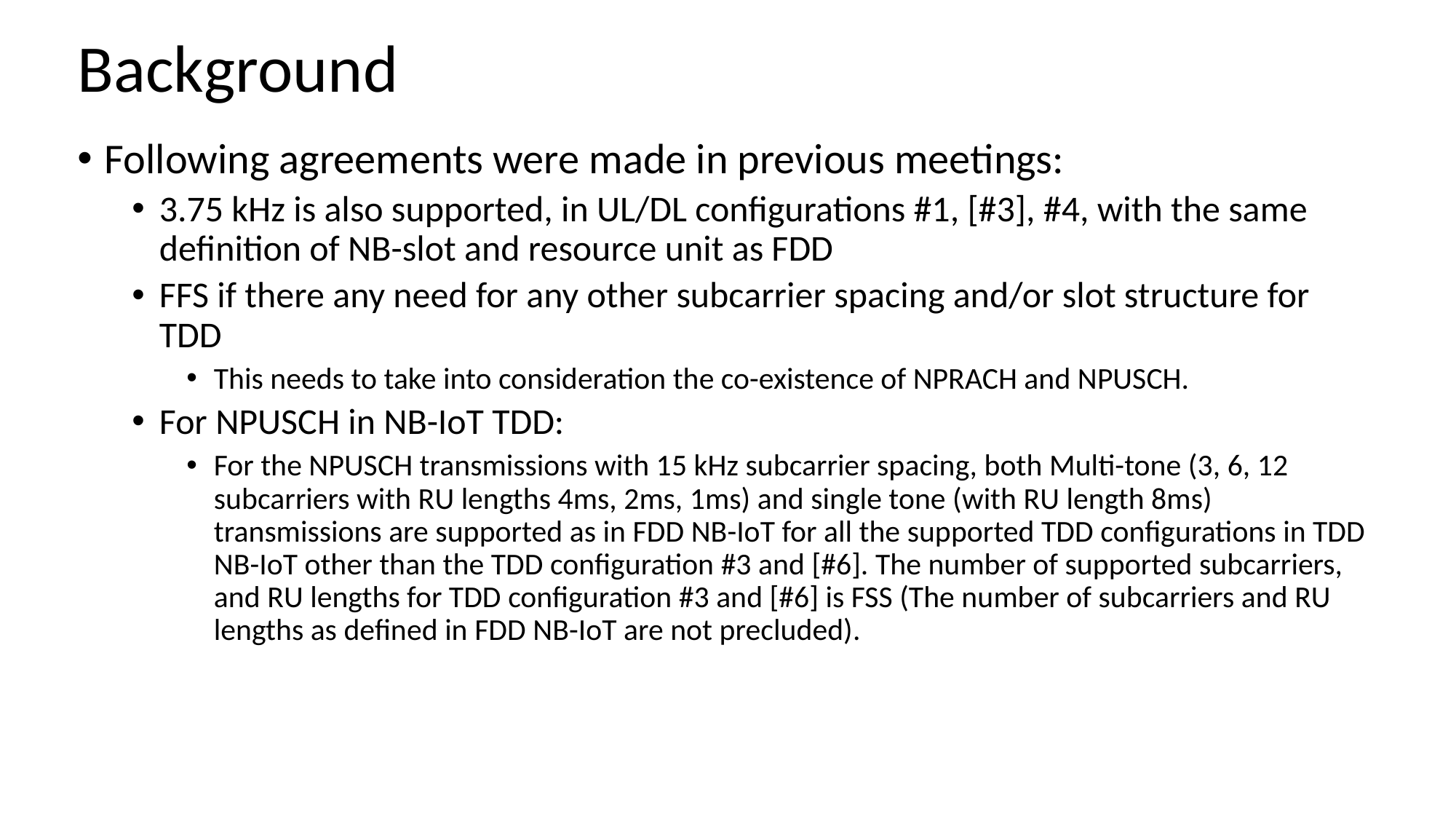

# Background
Following agreements were made in previous meetings:
3.75 kHz is also supported, in UL/DL configurations #1, [#3], #4, with the same definition of NB-slot and resource unit as FDD
FFS if there any need for any other subcarrier spacing and/or slot structure for TDD
This needs to take into consideration the co-existence of NPRACH and NPUSCH.
For NPUSCH in NB-IoT TDD:
For the NPUSCH transmissions with 15 kHz subcarrier spacing, both Multi-tone (3, 6, 12 subcarriers with RU lengths 4ms, 2ms, 1ms) and single tone (with RU length 8ms) transmissions are supported as in FDD NB-IoT for all the supported TDD configurations in TDD NB-IoT other than the TDD configuration #3 and [#6]. The number of supported subcarriers, and RU lengths for TDD configuration #3 and [#6] is FSS (The number of subcarriers and RU lengths as defined in FDD NB-IoT are not precluded).